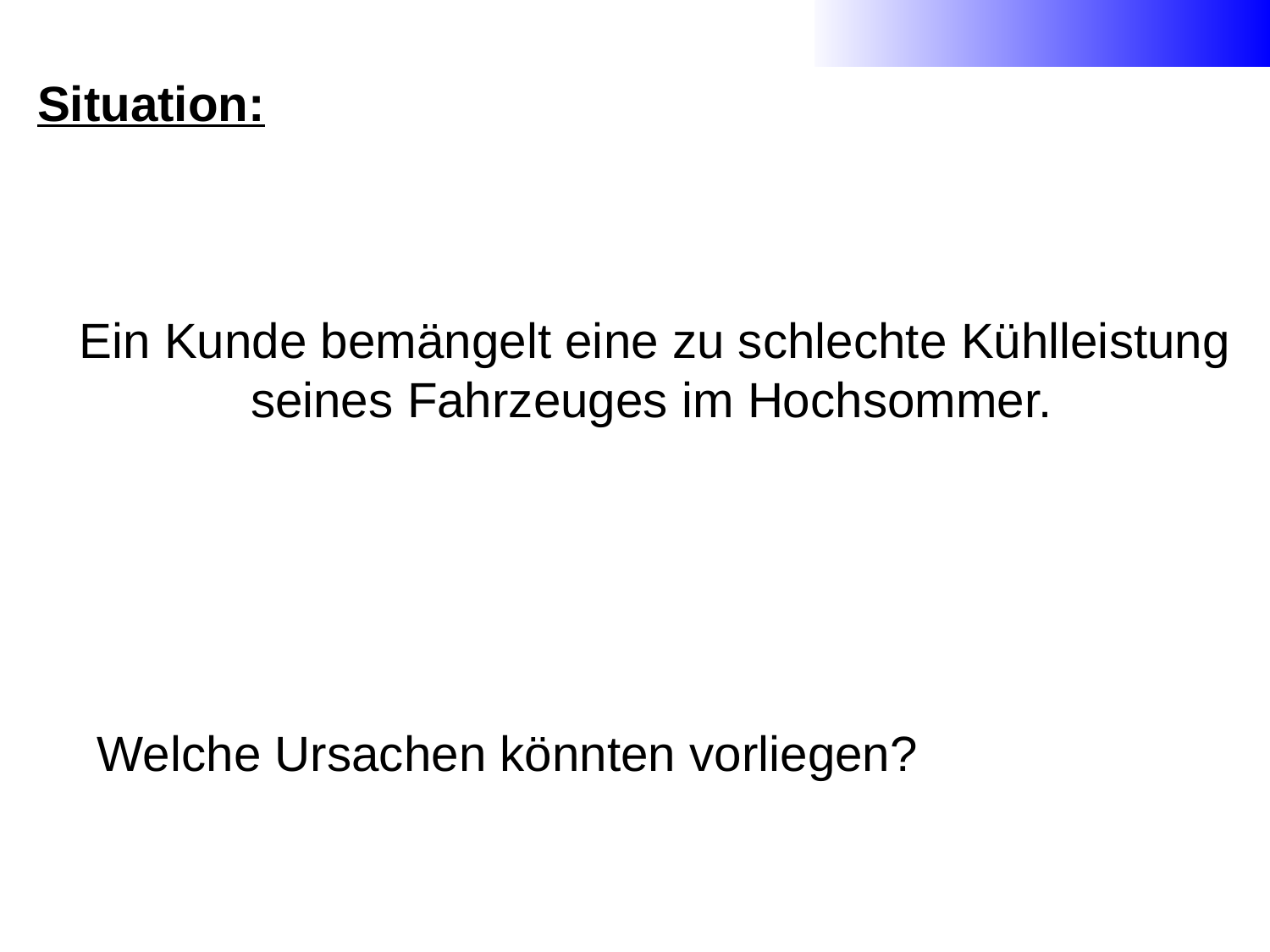

Situation:

   Ein Kunde bemängelt eine zu schlechte Kühlleistung seines Fahrzeuges im Hochsommer.
Welche Ursachen könnten vorliegen?